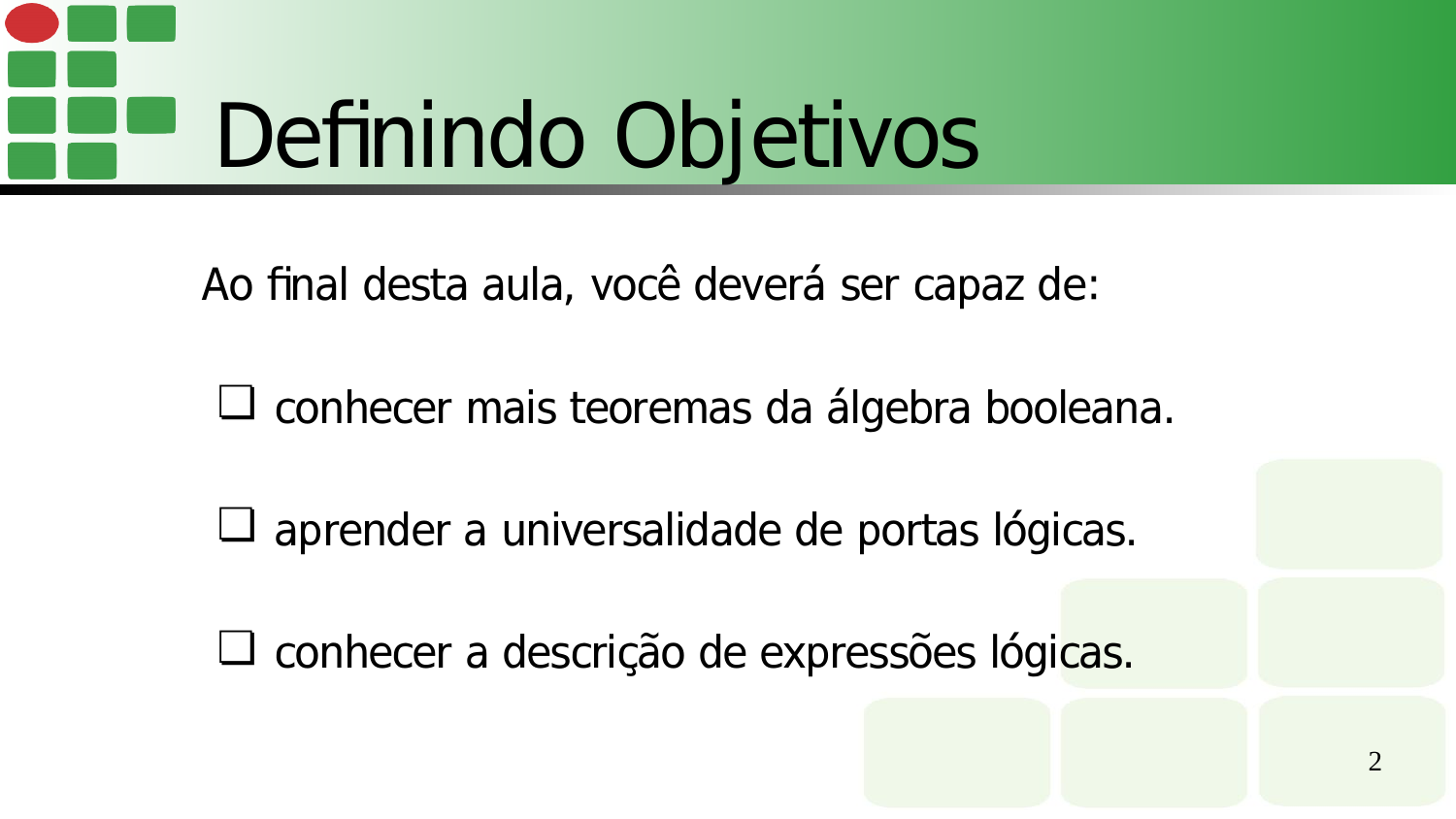

Definindo Objetivos
Ao final desta aula, você deverá ser capaz de:

conhecer mais teoremas da álgebra booleana.

aprender a universalidade de portas lógicas.

conhecer a descrição de expressões lógicas.
2